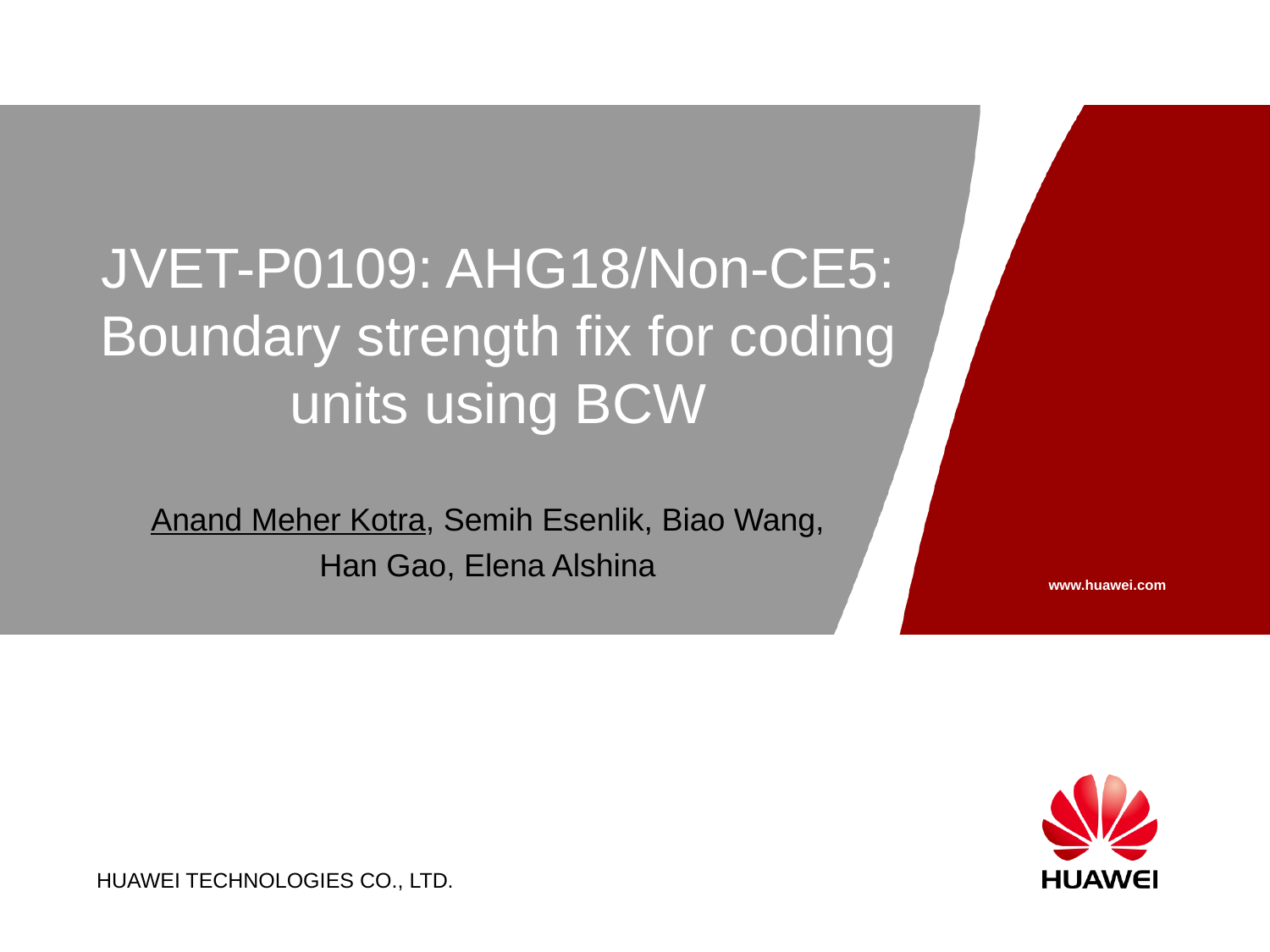

# JVET-P0109: AHG18/Non-CE5: Boundary strength fix for coding units using BCW
Anand Meher Kotra, Semih Esenlik, Biao Wang, Han Gao, Elena Alshina